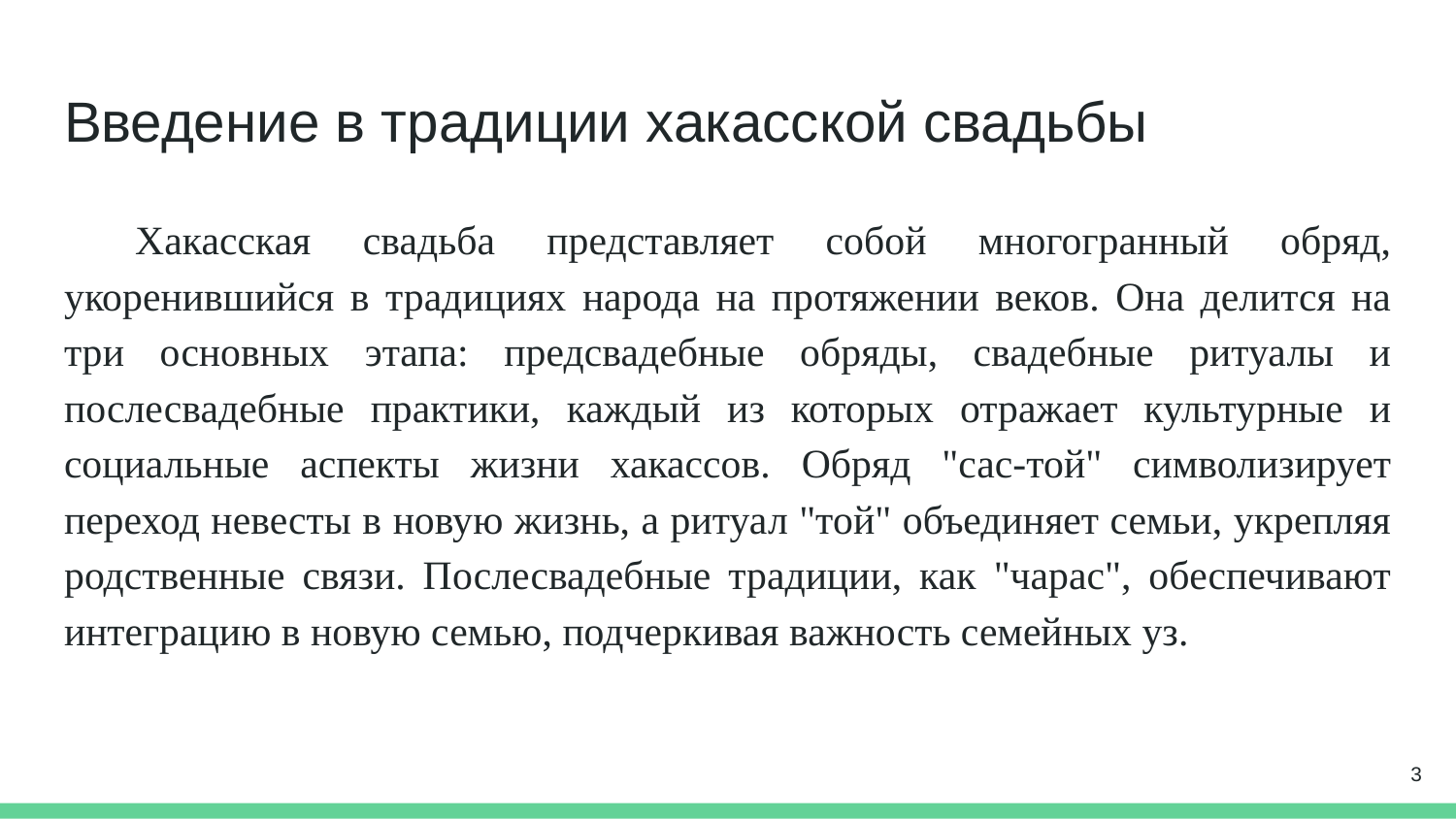

# Введение в традиции хакасской свадьбы
Хакасская свадьба представляет собой многогранный обряд, укоренившийся в традициях народа на протяжении веков. Она делится на три основных этапа: предсвадебные обряды, свадебные ритуалы и послесвадебные практики, каждый из которых отражает культурные и социальные аспекты жизни хакассов. Обряд "сас-той" символизирует переход невесты в новую жизнь, а ритуал "той" объединяет семьи, укрепляя родственные связи. Послесвадебные традиции, как "чарас", обеспечивают интеграцию в новую семью, подчеркивая важность семейных уз.
3